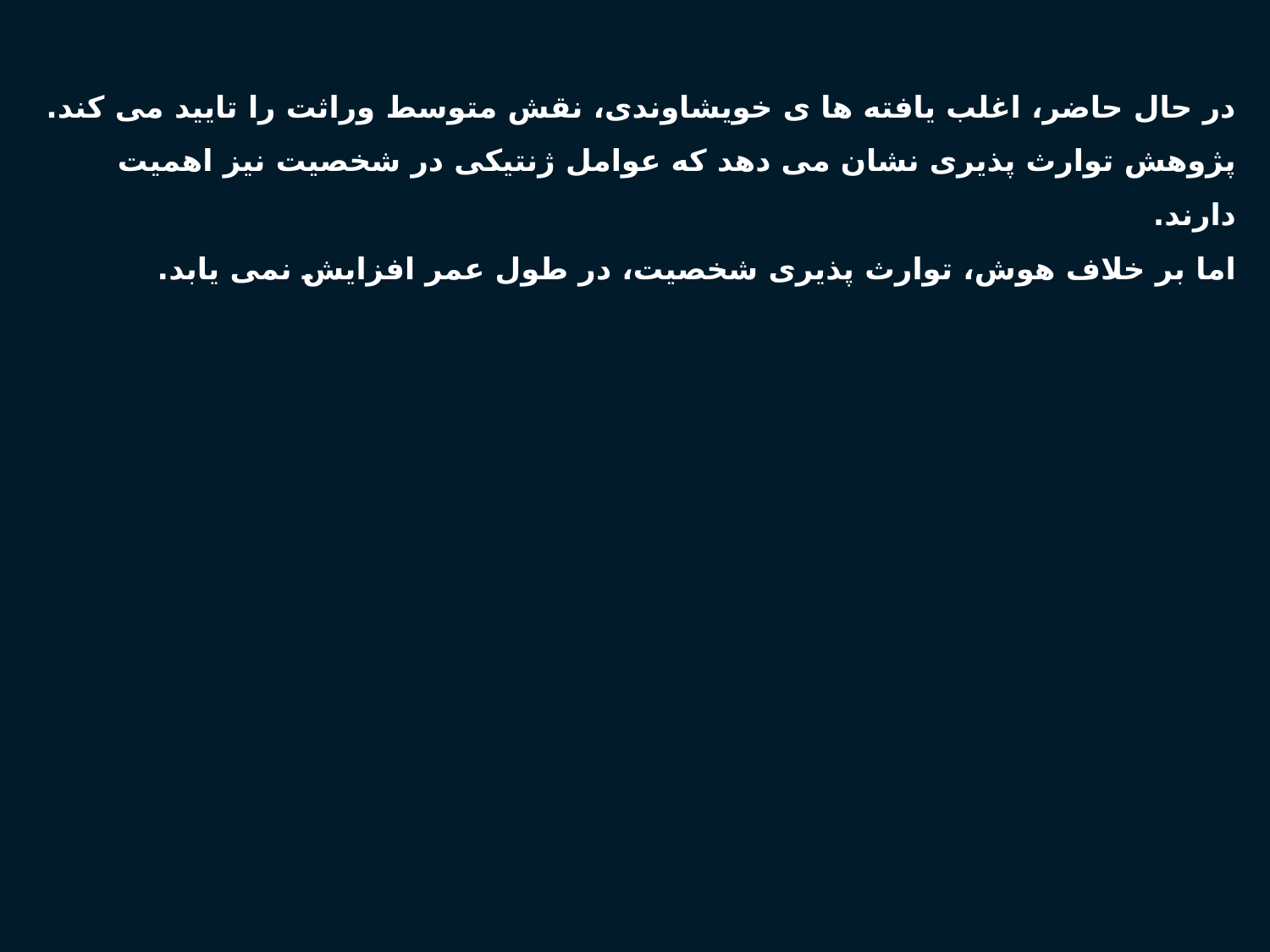

#
در حال حاضر، اغلب یافته ها ی خویشاوندی، نقش متوسط وراثت را تایید می کند.
پژوهش توارث پذیری نشان می دهد که عوامل ژنتیکی در شخصیت نیز اهمیت دارند.
اما بر خلاف هوش، توارث پذیری شخصیت، در طول عمر افزایش نمی یابد.
46